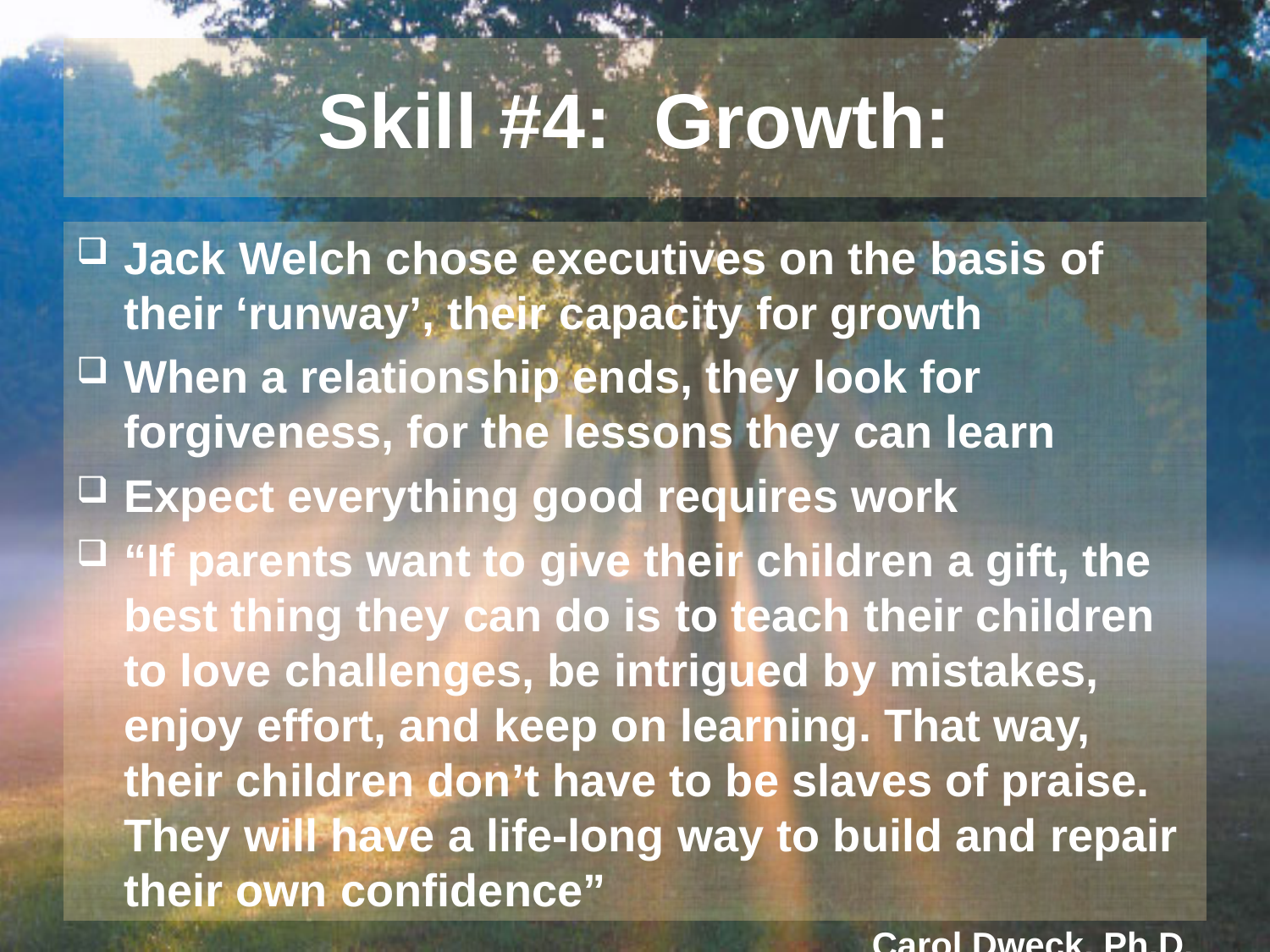

# Skill #4:  Growth:
Jack Welch chose executives on the basis of their ‘runway’, their capacity for growth
When a relationship ends, they look for forgiveness, for the lessons they can learn
Expect everything good requires work
“If parents want to give their children a gift, the best thing they can do is to teach their children to love challenges, be intrigued by mistakes, enjoy effort, and keep on learning. That way, their children don’t have to be slaves of praise. They will have a life-long way to build and repair their own confidence”
Carol Dweck, Ph.D.